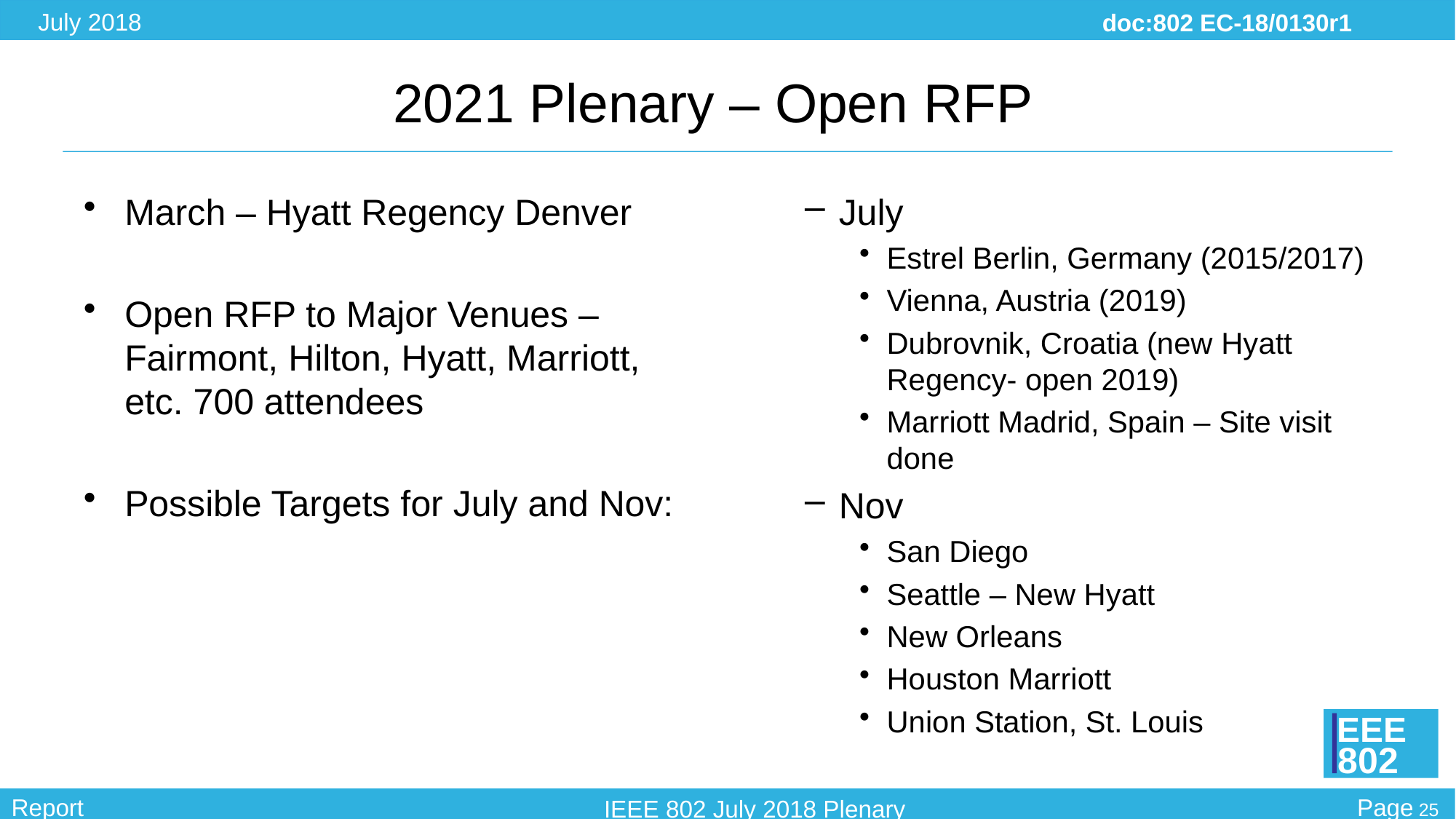

# 2021 Plenary – Open RFP
March – Hyatt Regency Denver

Open RFP to Major Venues – Fairmont, Hilton, Hyatt, Marriott, etc. 700 attendees

Possible Targets for July and Nov:
July
Estrel Berlin, Germany (2015/2017)
Vienna, Austria (2019)
Dubrovnik, Croatia (new Hyatt Regency- open 2019)
Marriott Madrid, Spain – Site visit done
Nov
San Diego
Seattle – New Hyatt
New Orleans
Houston Marriott
Union Station, St. Louis